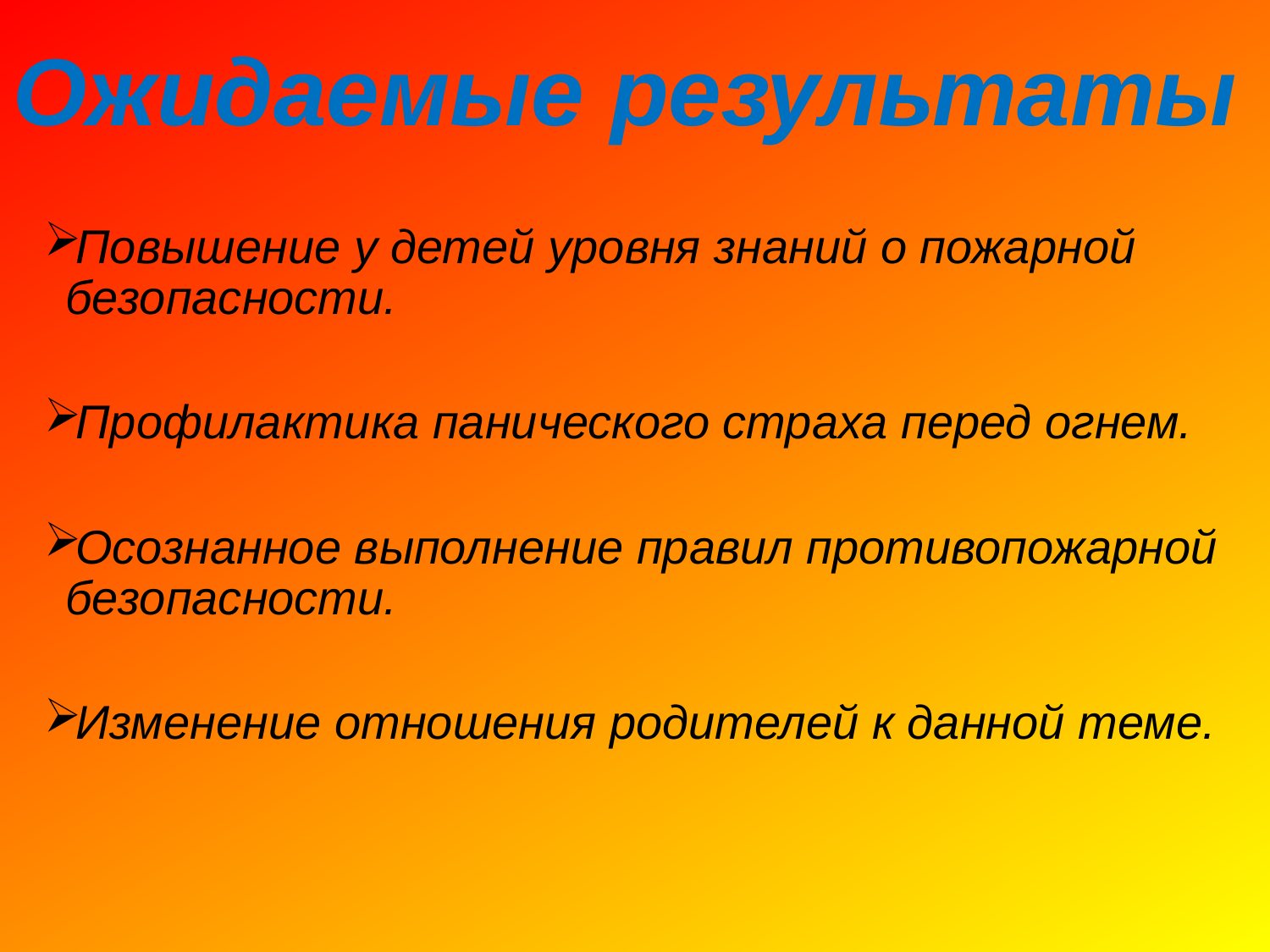

# Ожидаемые результаты
Повышение у детей уровня знаний о пожарной безопасности.

Профилактика панического страха перед огнем.

Осознанное выполнение правил противопожарной безопасности.

Изменение отношения родителей к данной теме.